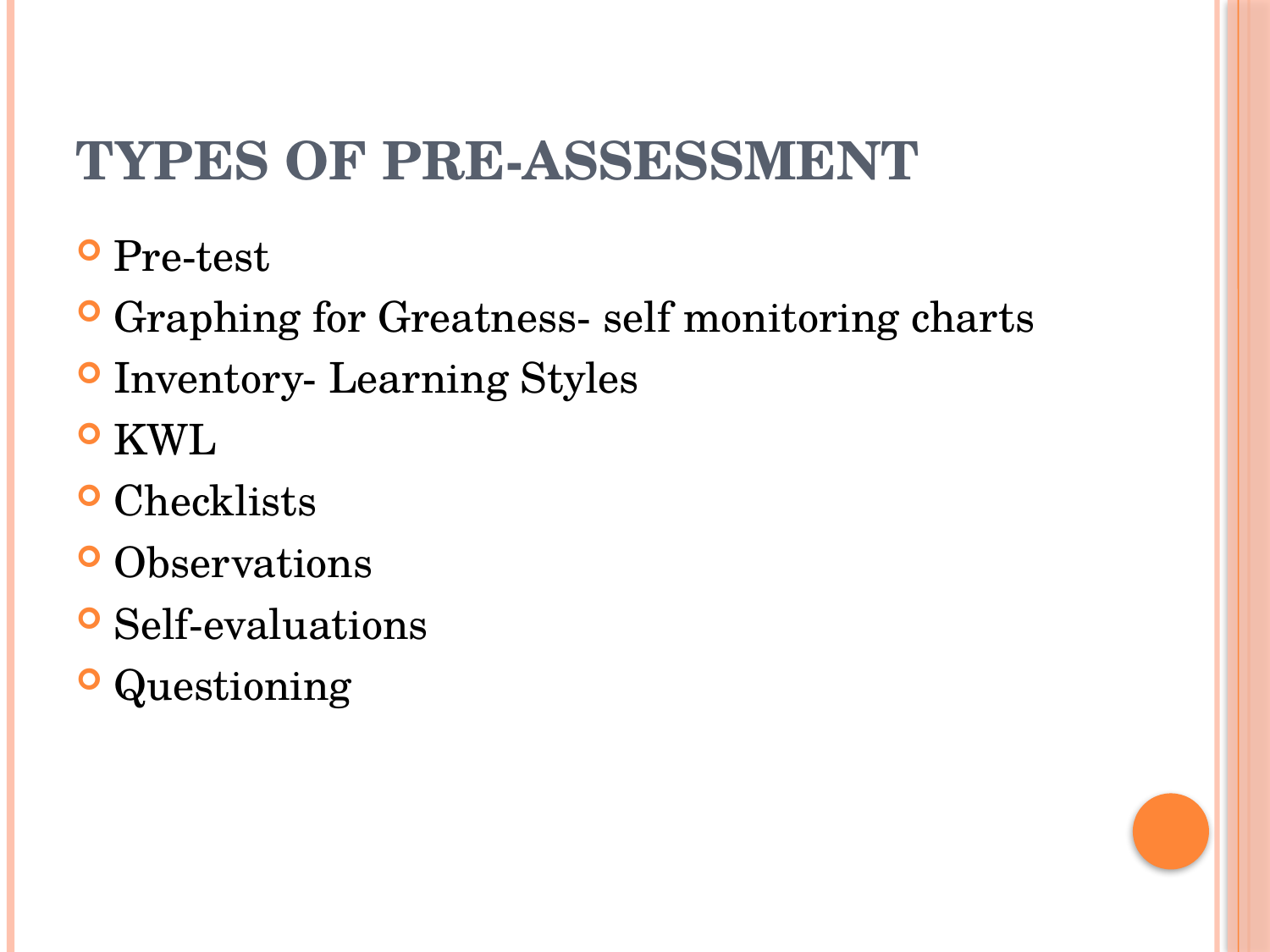

# Types of Pre-Assessment
Pre-test
Graphing for Greatness- self monitoring charts
Inventory- Learning Styles
KWL
Checklists
Observations
Self-evaluations
Questioning